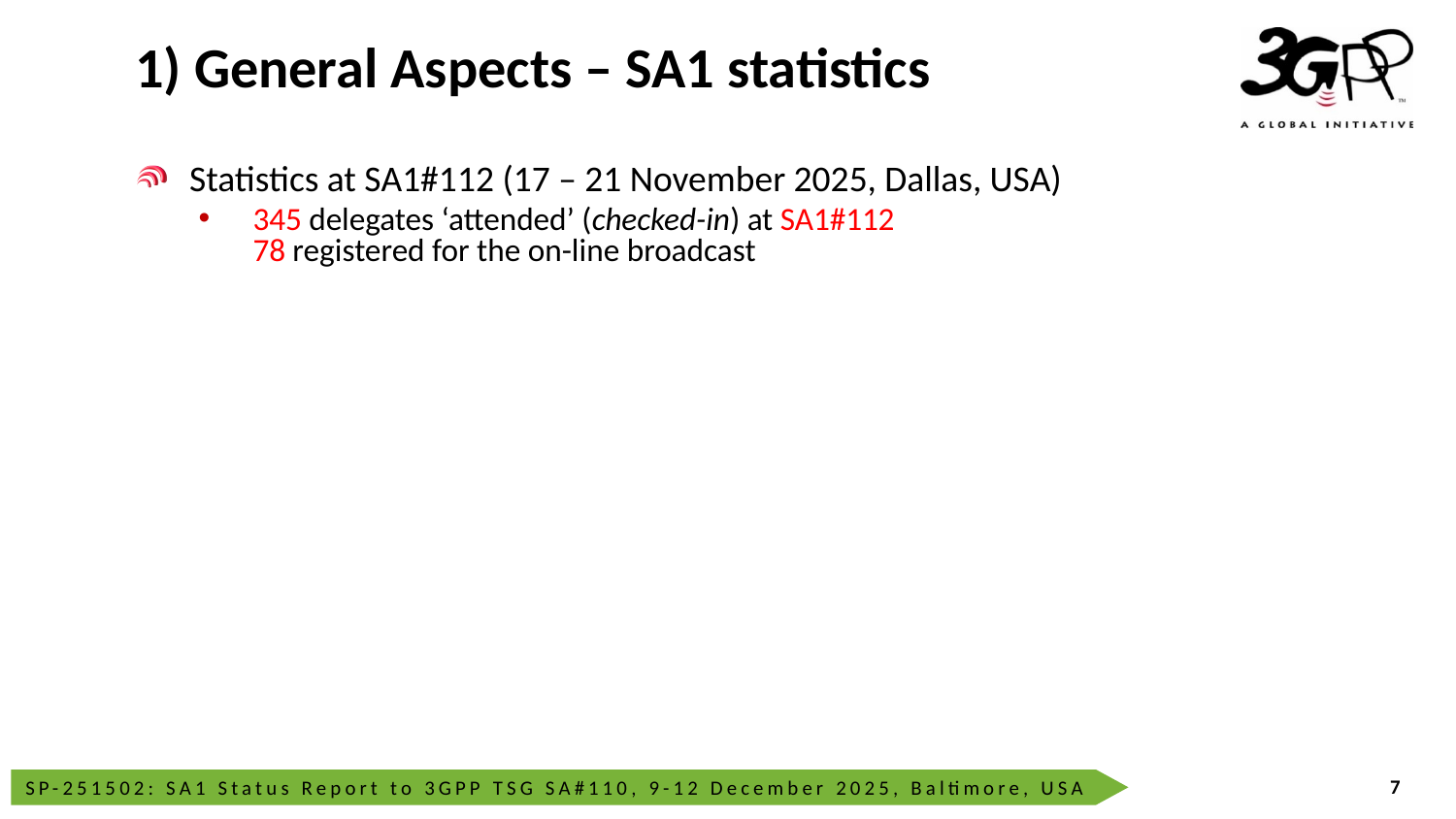

# 1) General Aspects – SA1 statistics

Statistics at SA1#112 (17 – 21 November 2025, Dallas, USA)
345 delegates ‘attended’ (checked-in) at SA1#112
78 registered for the on-line broadcast